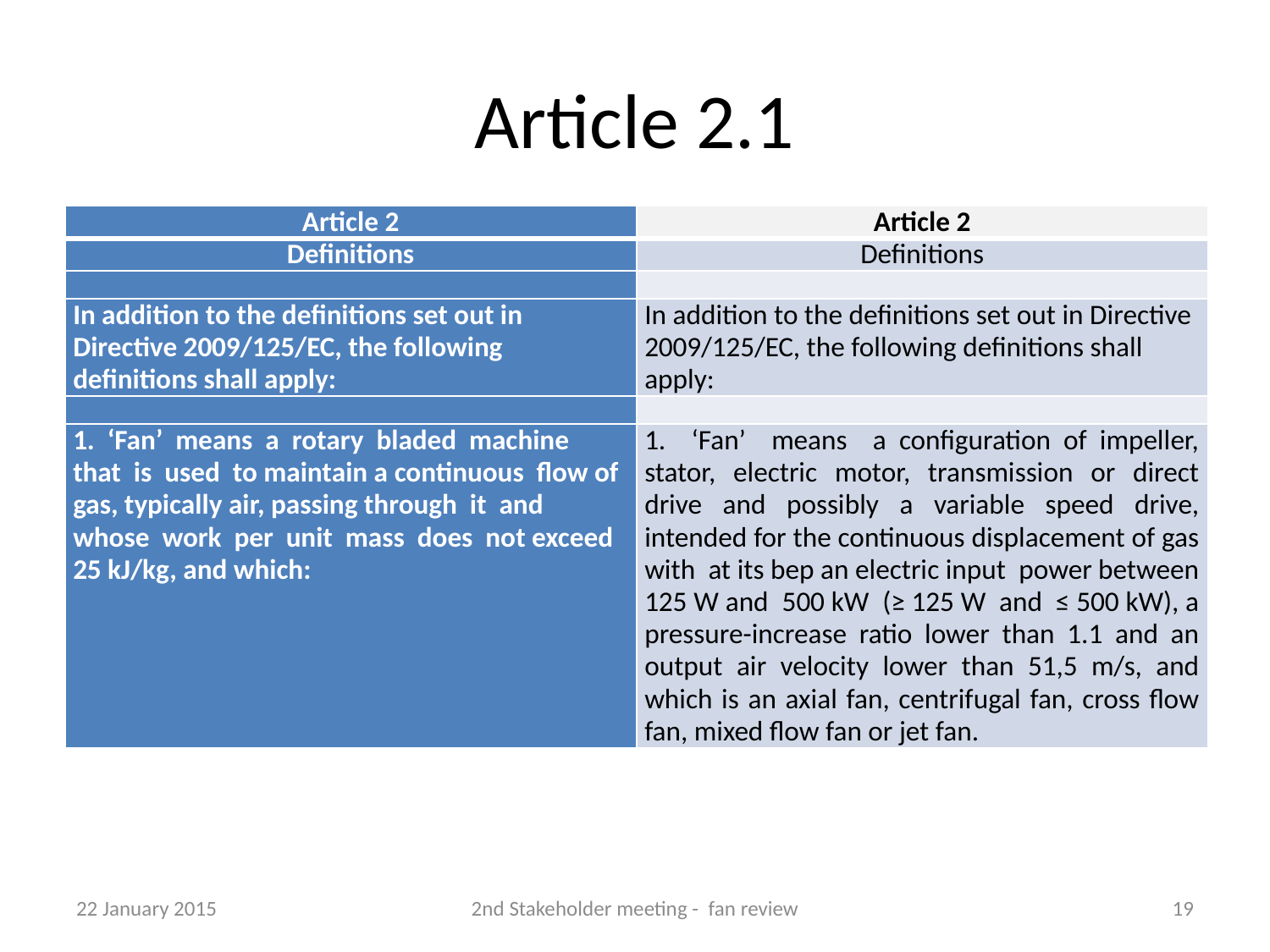

# Article 2.1
| Article 2 | Article 2 |
| --- | --- |
| Definitions | Definitions |
|  |  |
| In addition to the definitions set out in Directive 2009/125/EC, the following definitions shall apply: | In addition to the definitions set out in Directive 2009/125/EC, the following definitions shall apply: |
|  |  |
| 1. ‘Fan’ means a rotary bladed machine that is used to maintain a continuous flow of gas, typically air, passing through it and whose work per unit mass does not exceed 25 kJ/kg, and which: | 1. ‘Fan’ means a configuration of impeller, stator, electric motor, transmission or direct drive and possibly a variable speed drive, intended for the continuous displacement of gas with at its bep an electric input power between 125 W and 500 kW (≥ 125 W and ≤ 500 kW), a pressure-increase ratio lower than 1.1 and an output air velocity lower than 51,5 m/s, and which is an axial fan, centrifugal fan, cross flow fan, mixed flow fan or jet fan. |

22 January 2015
2nd Stakeholder meeting -  fan review
19